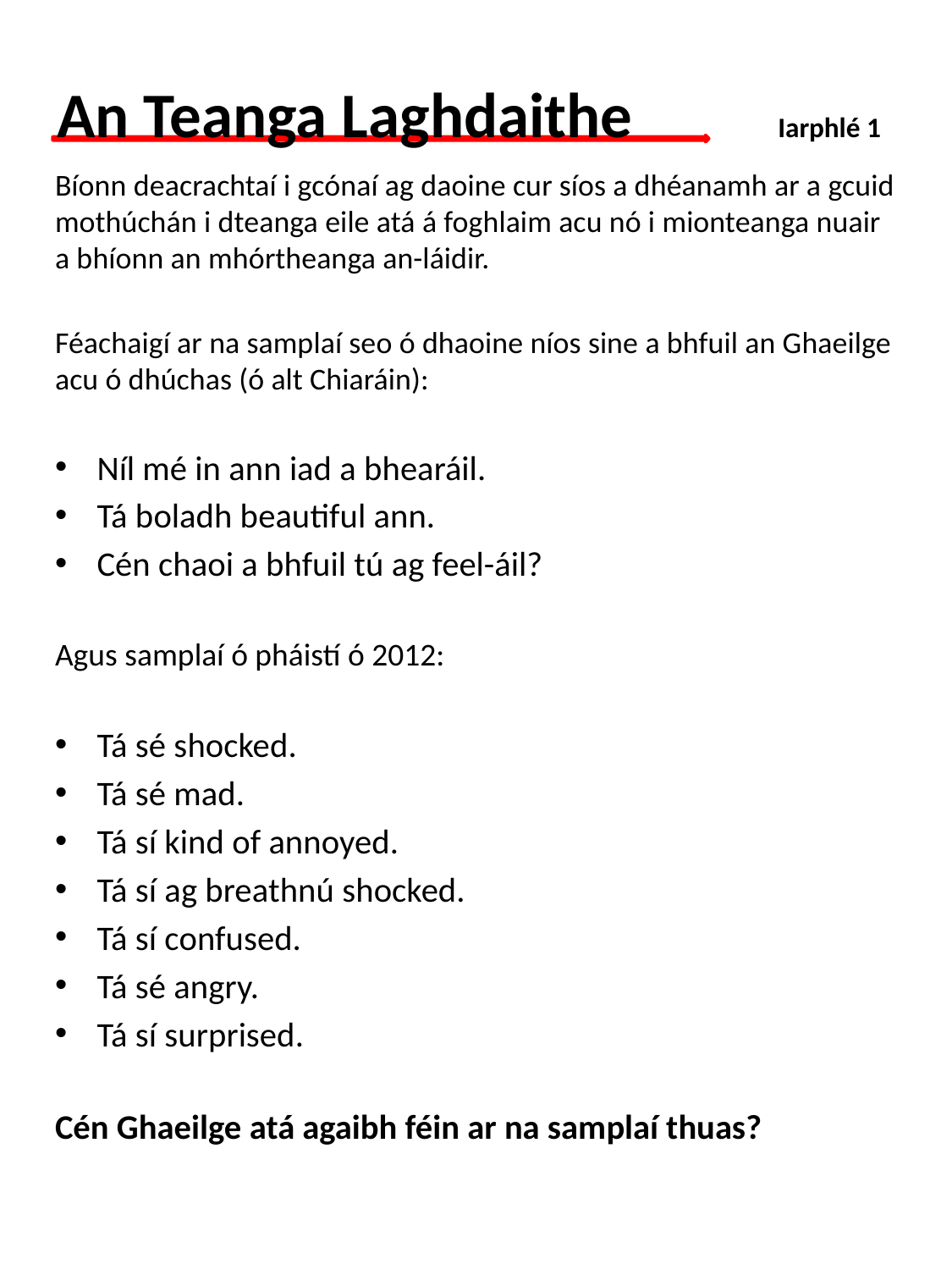

# An Teanga Laghdaithe	      Iarphlé 1

Bíonn deacrachtaí i gcónaí ag daoine cur síos a dhéanamh ar a gcuid mothúchán i dteanga eile atá á foghlaim acu nó i mionteanga nuair a bhíonn an mhórtheanga an-láidir.

Féachaigí ar na samplaí seo ó dhaoine níos sine a bhfuil an Ghaeilge acu ó dhúchas (ó alt Chiaráin):

Níl mé in ann iad a bhearáil.
Tá boladh beautiful ann.
Cén chaoi a bhfuil tú ag feel-áil?

Agus samplaí ó pháistí ó 2012:

Tá sé shocked.
Tá sé mad.
Tá sí kind of annoyed.
Tá sí ag breathnú shocked.
Tá sí confused.
Tá sé angry.
Tá sí surprised.

Cén Ghaeilge atá agaibh féin ar na samplaí thuas?